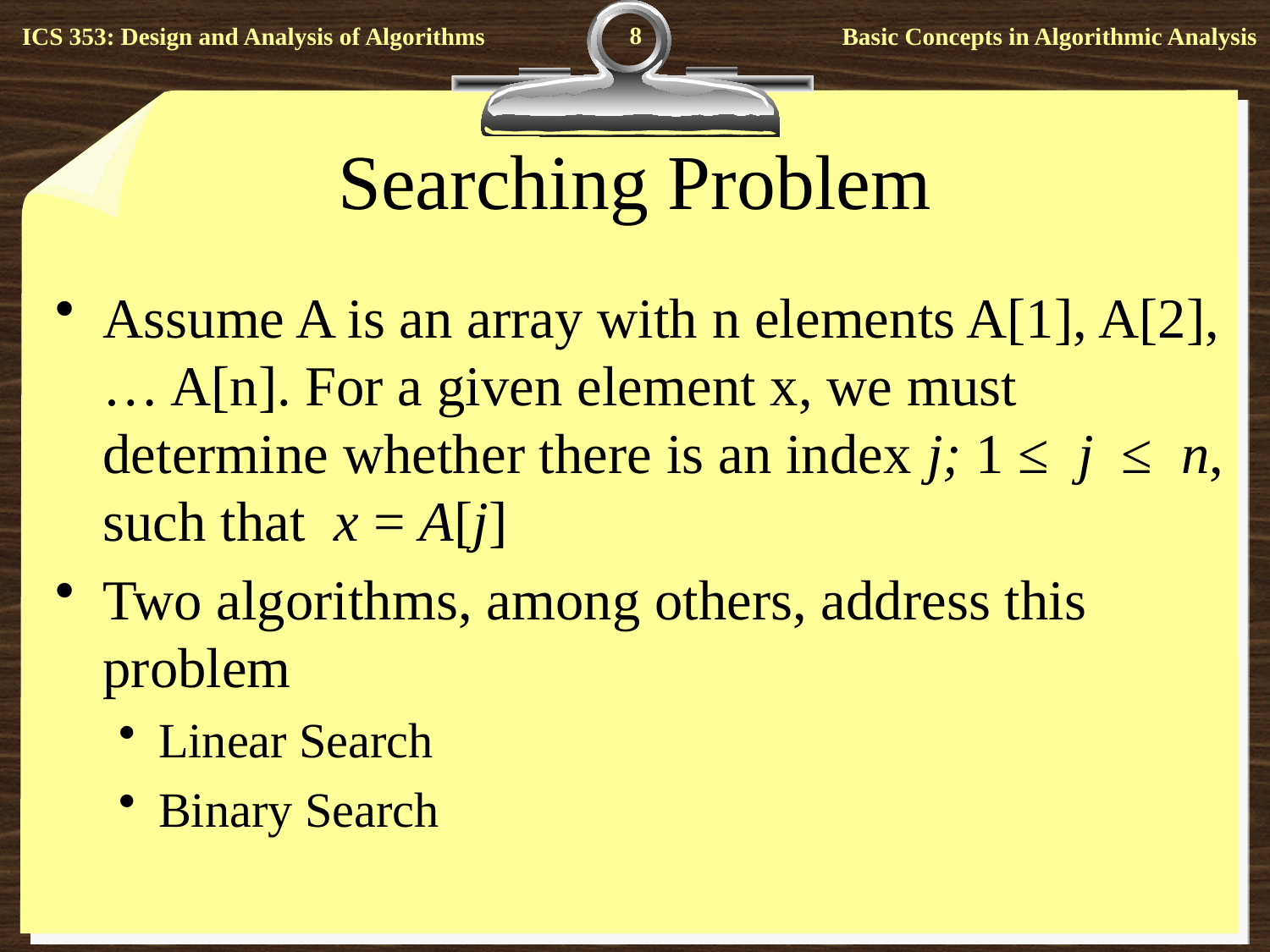

8
# Searching Problem
Assume A is an array with n elements A[1], A[2], … A[n]. For a given element x, we must determine whether there is an index j; 1 ≤  j  ≤  n, such that  x = A[j]
Two algorithms, among others, address this problem
Linear Search
Binary Search